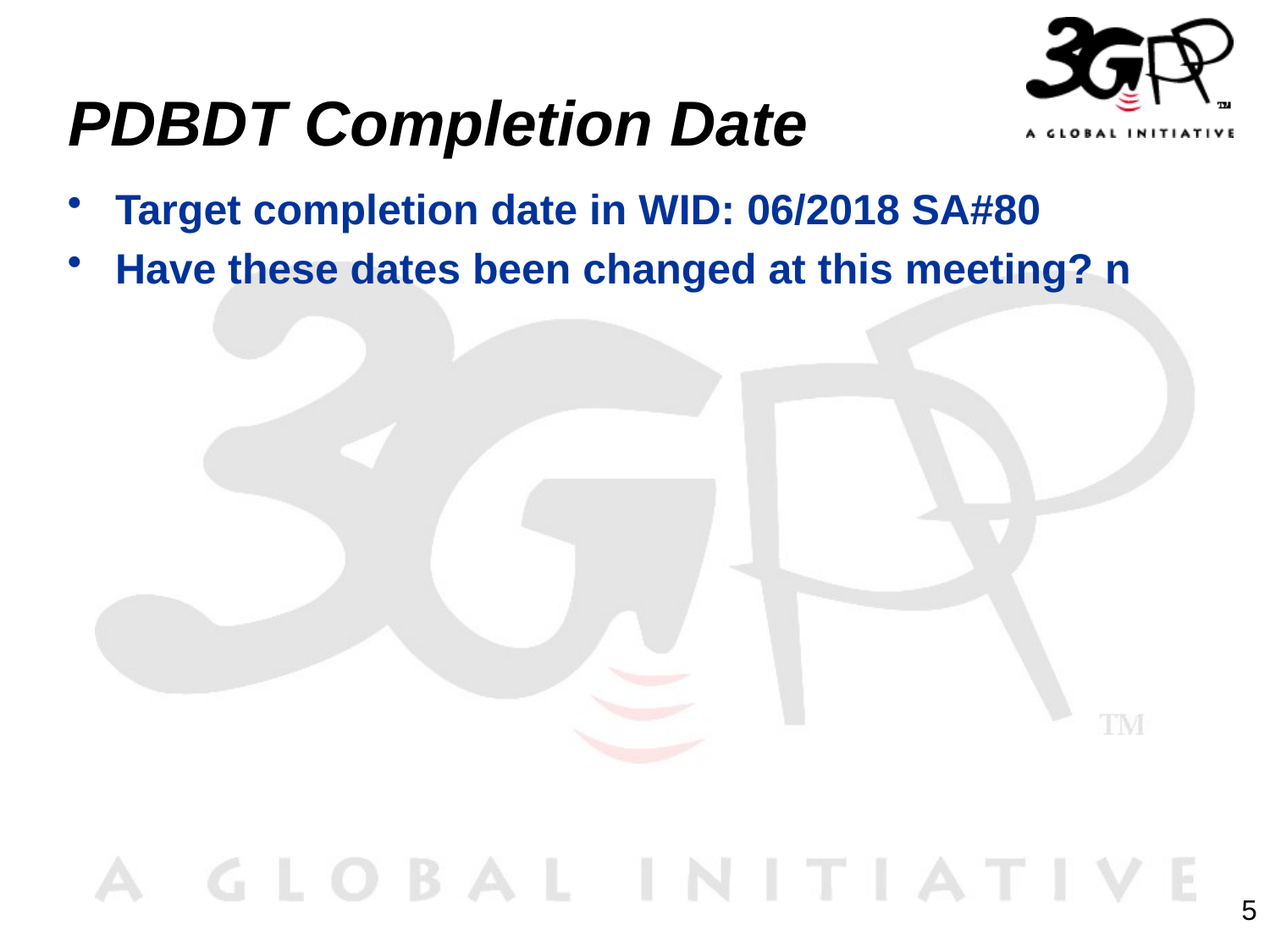

# PDBDT Completion Date
Target completion date in WID: 06/2018 SA#80
Have these dates been changed at this meeting? n
5